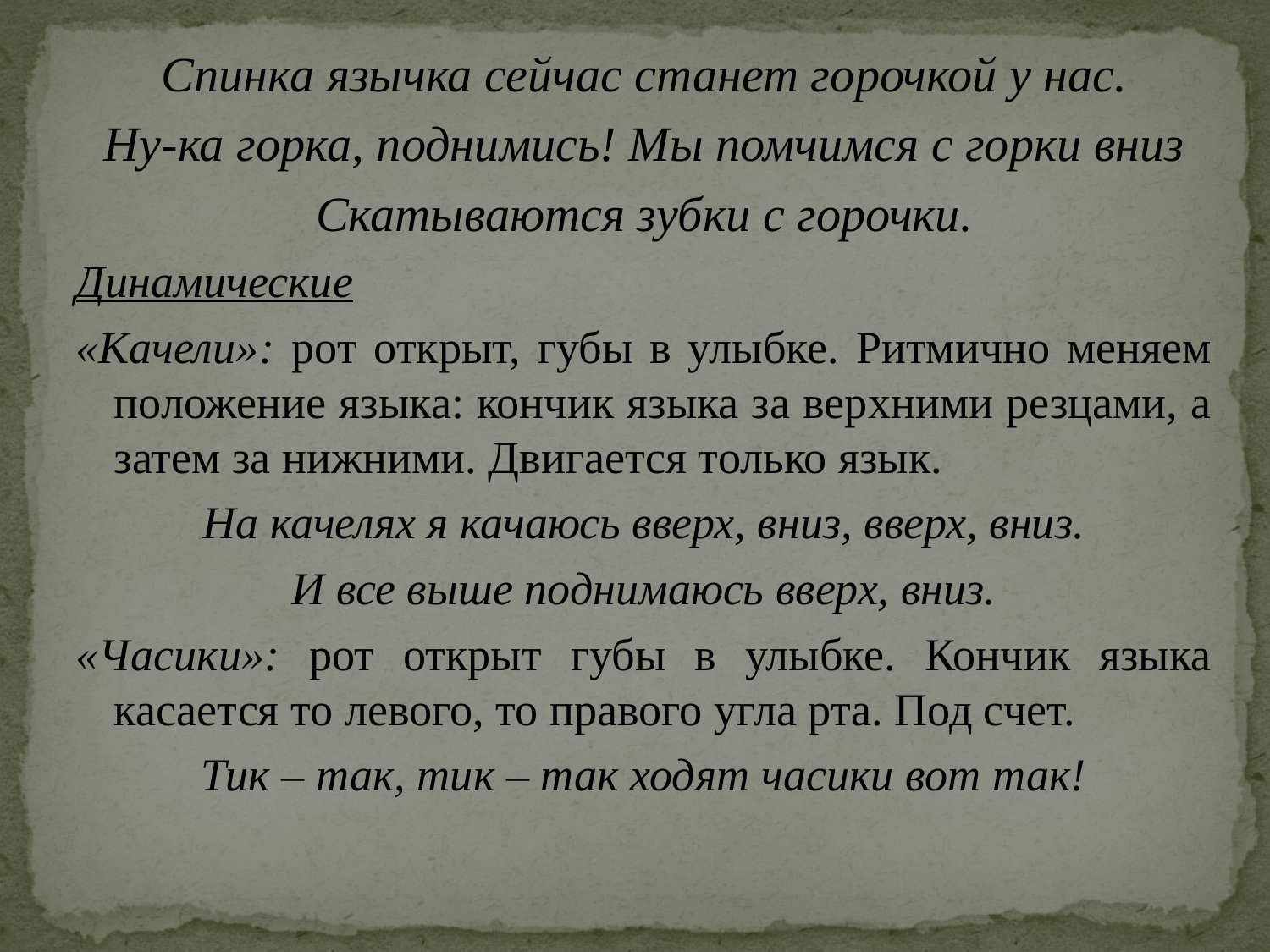

Спинка язычка сейчас станет горочкой у нас.
Ну-ка горка, поднимись! Мы помчимся с горки вниз
Скатываются зубки с горочки.
Динамические
«Качели»: рот открыт, губы в улыбке. Ритмично меняем положение языка: кончик языка за верхними резцами, а затем за нижними. Двигается только язык.
На качелях я качаюсь вверх, вниз, вверх, вниз.
И все выше поднимаюсь вверх, вниз.
«Часики»: рот открыт губы в улыбке. Кончик языка касается то левого, то правого угла рта. Под счет.
Тик – так, тик – так ходят часики вот так!